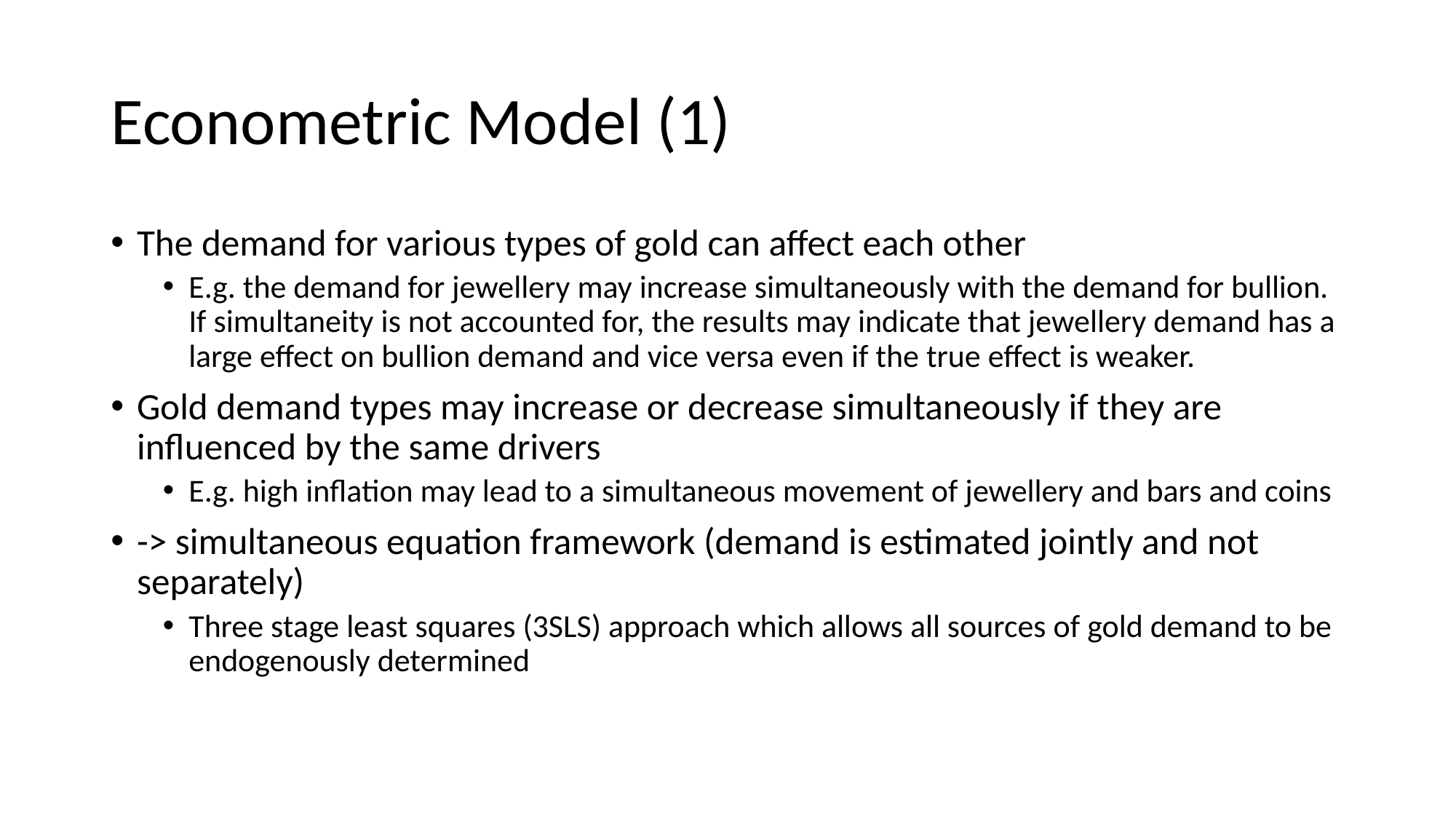

# Econometric Model (1)
The demand for various types of gold can affect each other
E.g. the demand for jewellery may increase simultaneously with the demand for bullion. If simultaneity is not accounted for, the results may indicate that jewellery demand has a large effect on bullion demand and vice versa even if the true effect is weaker.
Gold demand types may increase or decrease simultaneously if they are influenced by the same drivers
E.g. high inflation may lead to a simultaneous movement of jewellery and bars and coins
-> simultaneous equation framework (demand is estimated jointly and not separately)
Three stage least squares (3SLS) approach which allows all sources of gold demand to be endogenously determined